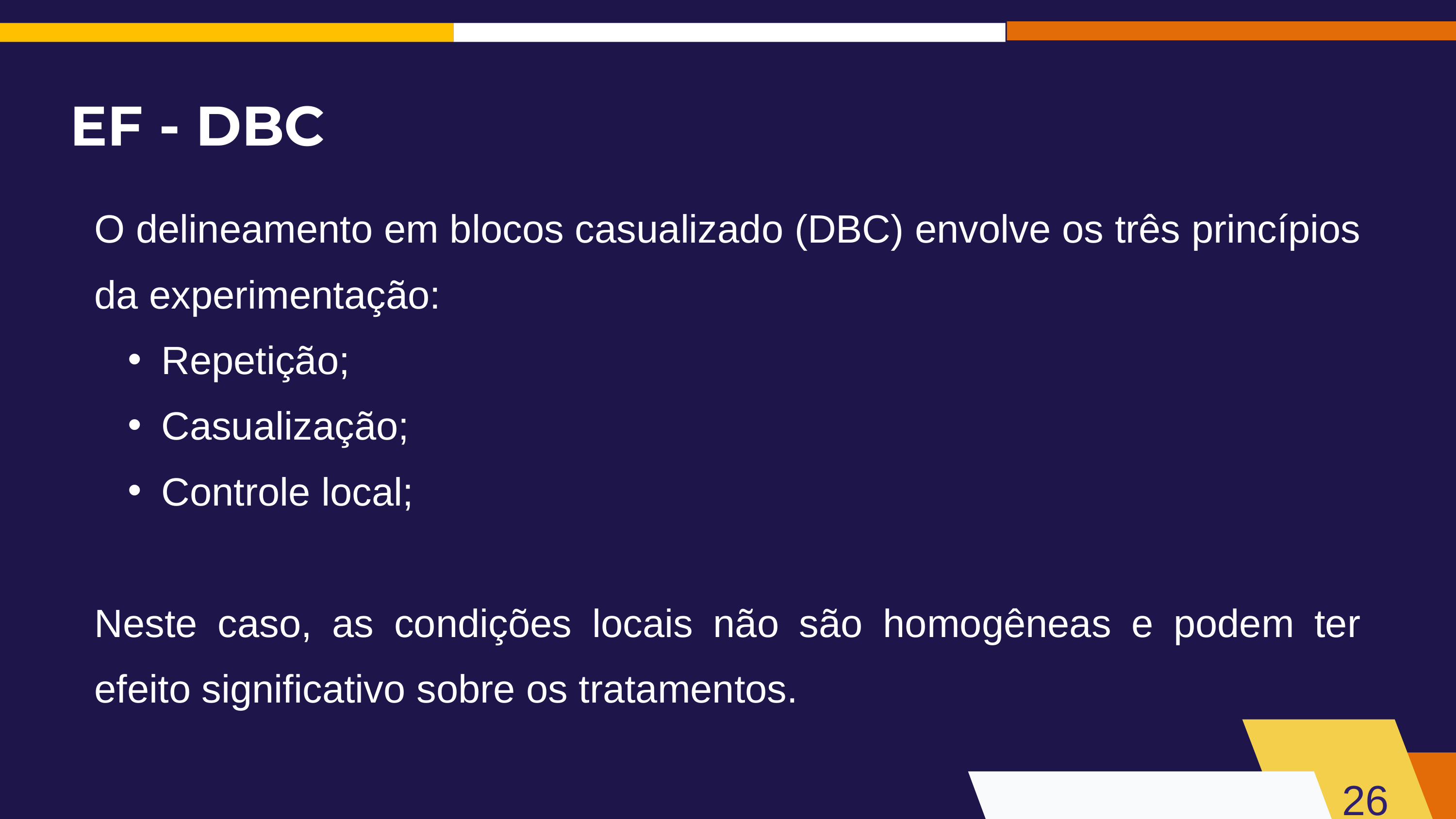

EF - DBC

O delineamento em blocos casualizado (DBC) envolve os três princípios da experimentação:
Repetição;
Casualização;
Controle local;

Neste caso, as condições locais não são homogêneas e podem ter efeito significativo sobre os tratamentos.

26